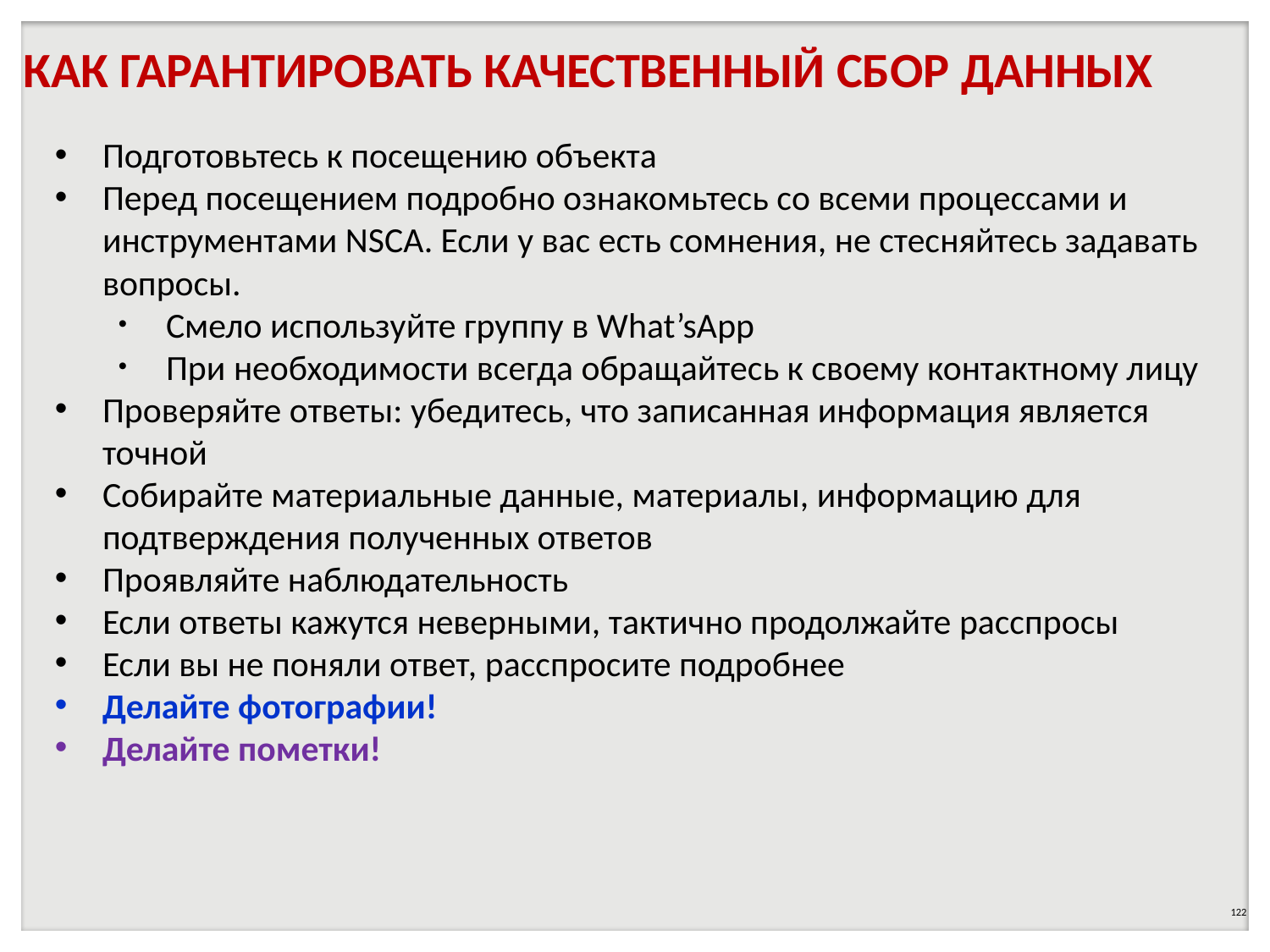

КАК ГАРАНТИРОВАТЬ КАЧЕСТВЕННЫЙ СБОР ДАННЫХ
Подготовьтесь к посещению объекта
Перед посещением подробно ознакомьтесь со всеми процессами и инструментами NSCA. Если у вас есть сомнения, не стесняйтесь задавать вопросы.
Смело используйте группу в What’sApp
При необходимости всегда обращайтесь к своему контактному лицу
Проверяйте ответы: убедитесь, что записанная информация является точной
Собирайте материальные данные, материалы, информацию для подтверждения полученных ответов
Проявляйте наблюдательность
Если ответы кажутся неверными, тактично продолжайте расспросы
Если вы не поняли ответ, расспросите подробнее
Делайте фотографии!
Делайте пометки!